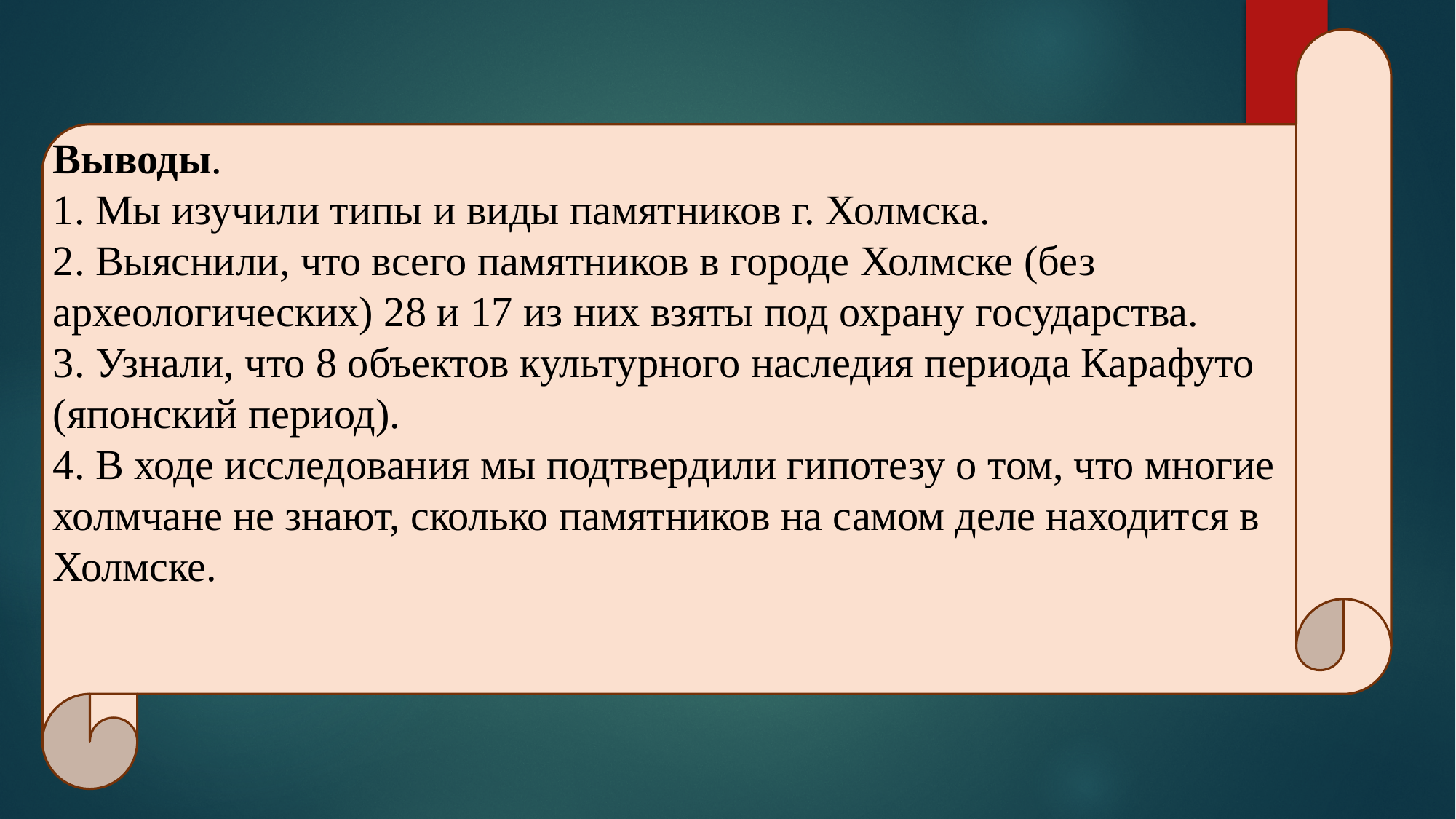

#
Выводы.
1. Мы изучили типы и виды памятников г. Холмска.
2. Выяснили, что всего памятников в городе Холмске (без археологических) 28 и 17 из них взяты под охрану государства.
3. Узнали, что 8 объектов культурного наследия периода Карафуто (японский период).
4. В ходе исследования мы подтвердили гипотезу о том, что многие холмчане не знают, сколько памятников на самом деле находится в Холмске.